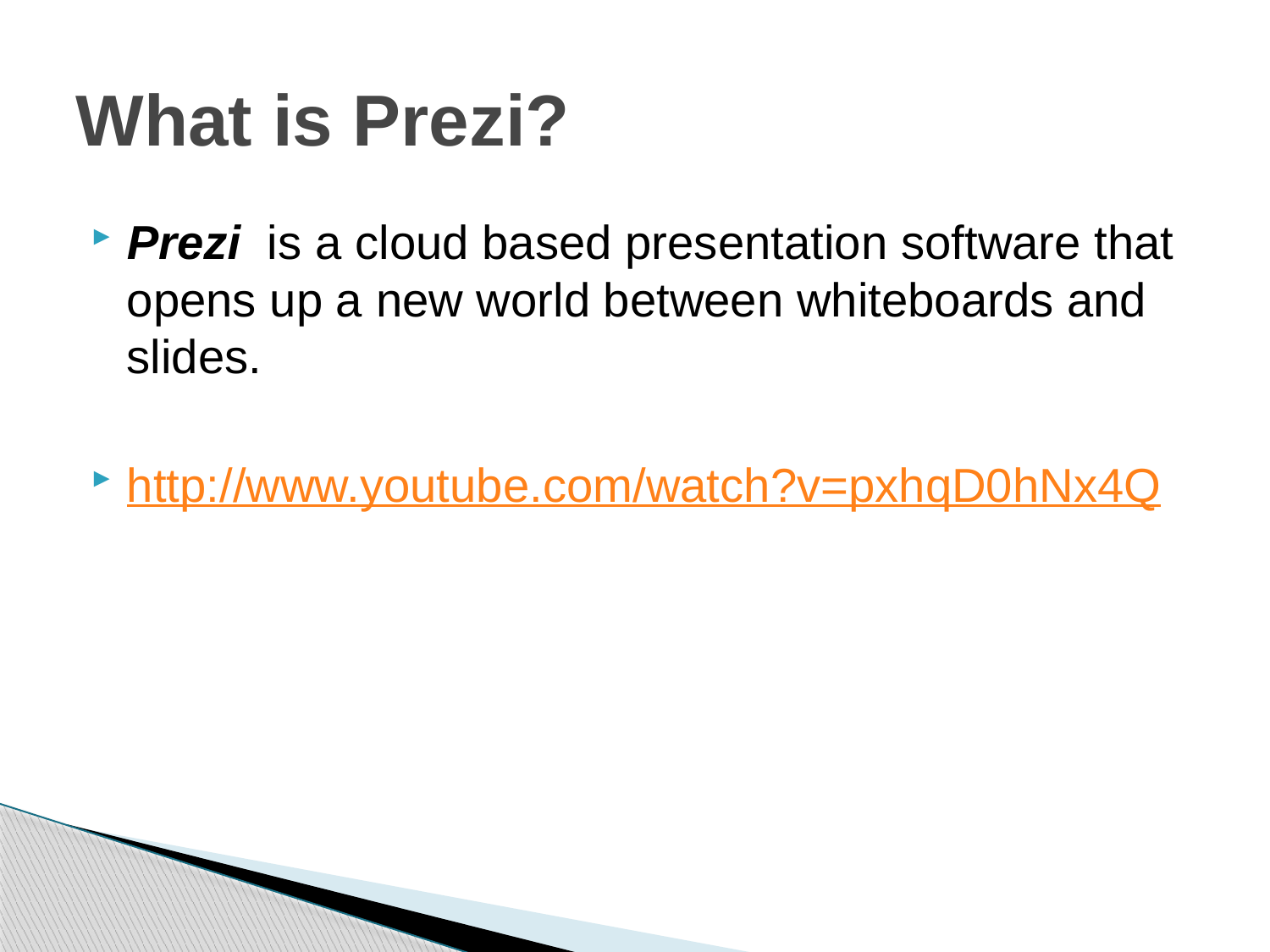

# What is Prezi?
Prezi  is a cloud based presentation software that opens up a new world between whiteboards and slides.

http://www.youtube.com/watch?v=pxhqD0hNx4Q